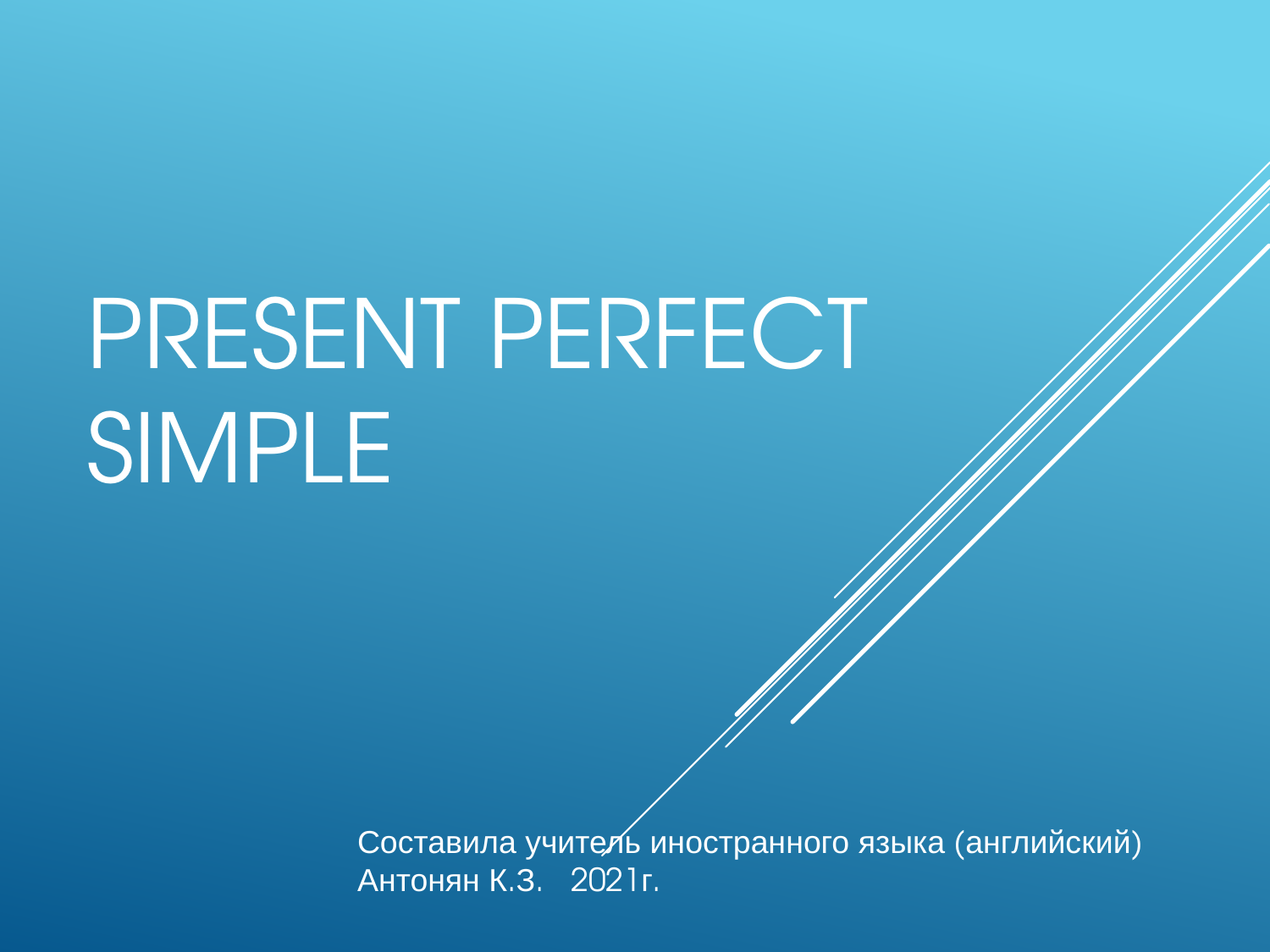

# PRESENT PERFECT SIMPLE
Составила учитель иностранного языка (английский) Антонян К.З.   2021г.